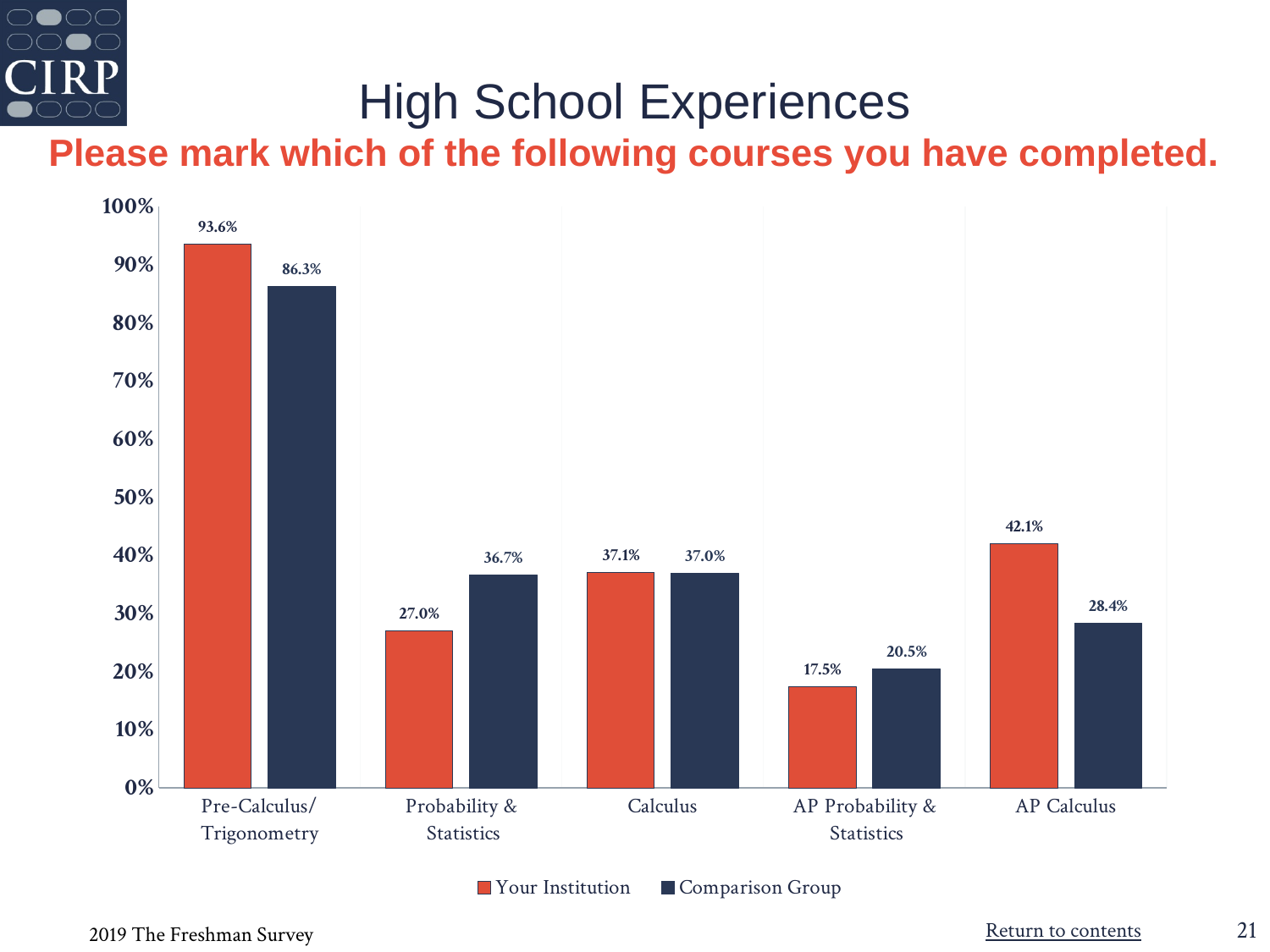

# High School Experiences Please mark which of the following courses you have completed.

### Chart

| Category | Your Institution | Comparison Group |
|---|---|---|
| Pre-Calculus/
Trigonometry | 0.936 | 0.863 |
| Probability &
 Statistics | 0.27 | 0.367 |
| Calculus | 0.371 | 0.37 |
| AP Probability &
 Statistics | 0.175 | 0.205 |
| AP Calculus | 0.421 | 0.284 |
2019 The Freshman Survey
Return to contents
21